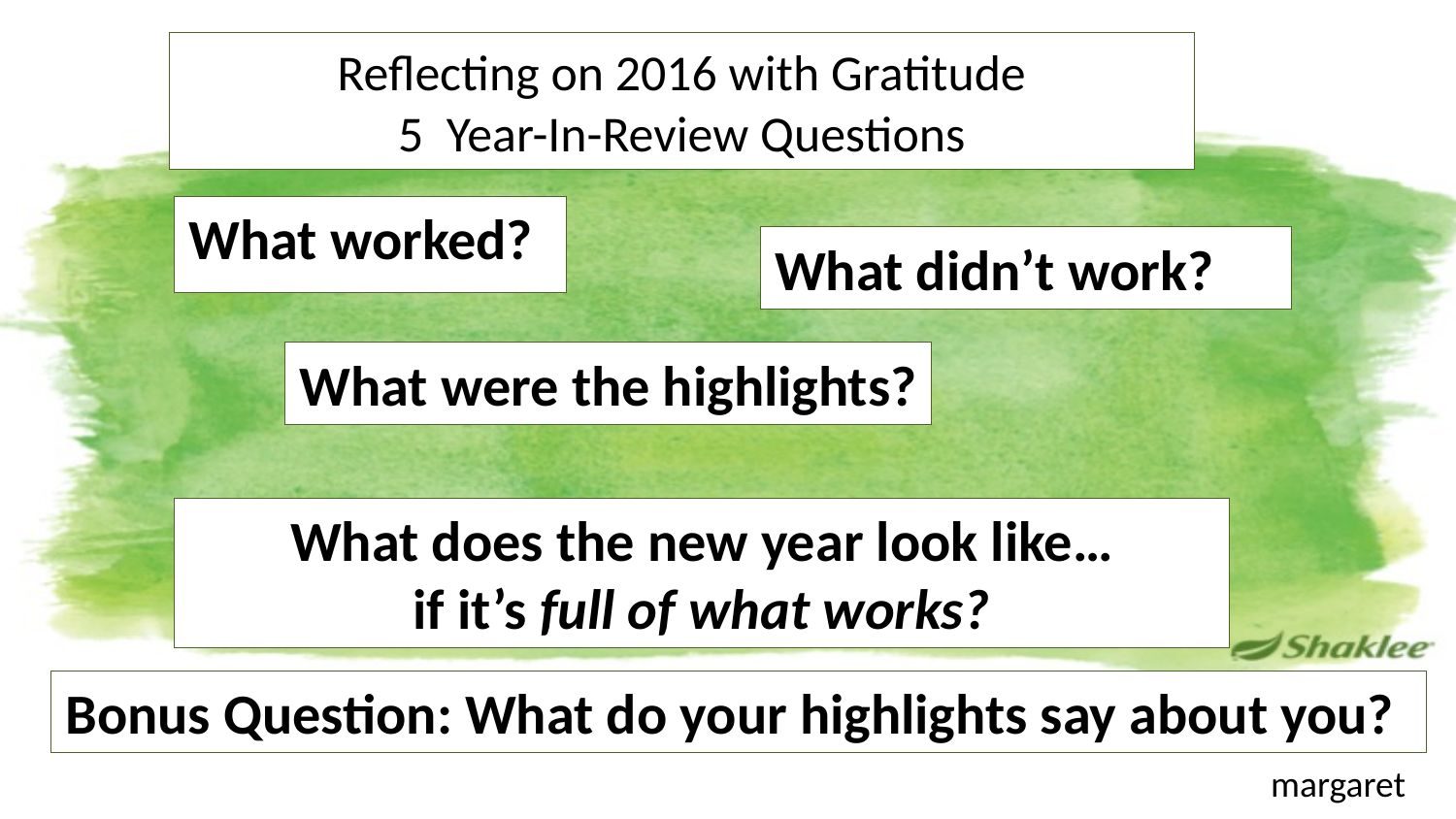

# Reflecting on 2016 with Gratitude 5  Year-In-Review Questions
What worked?

What didn’t work?
What were the highlights?
What does the new year look like…
 if it’s full of what works?
Bonus Question: What do your highlights say about you?
margaret